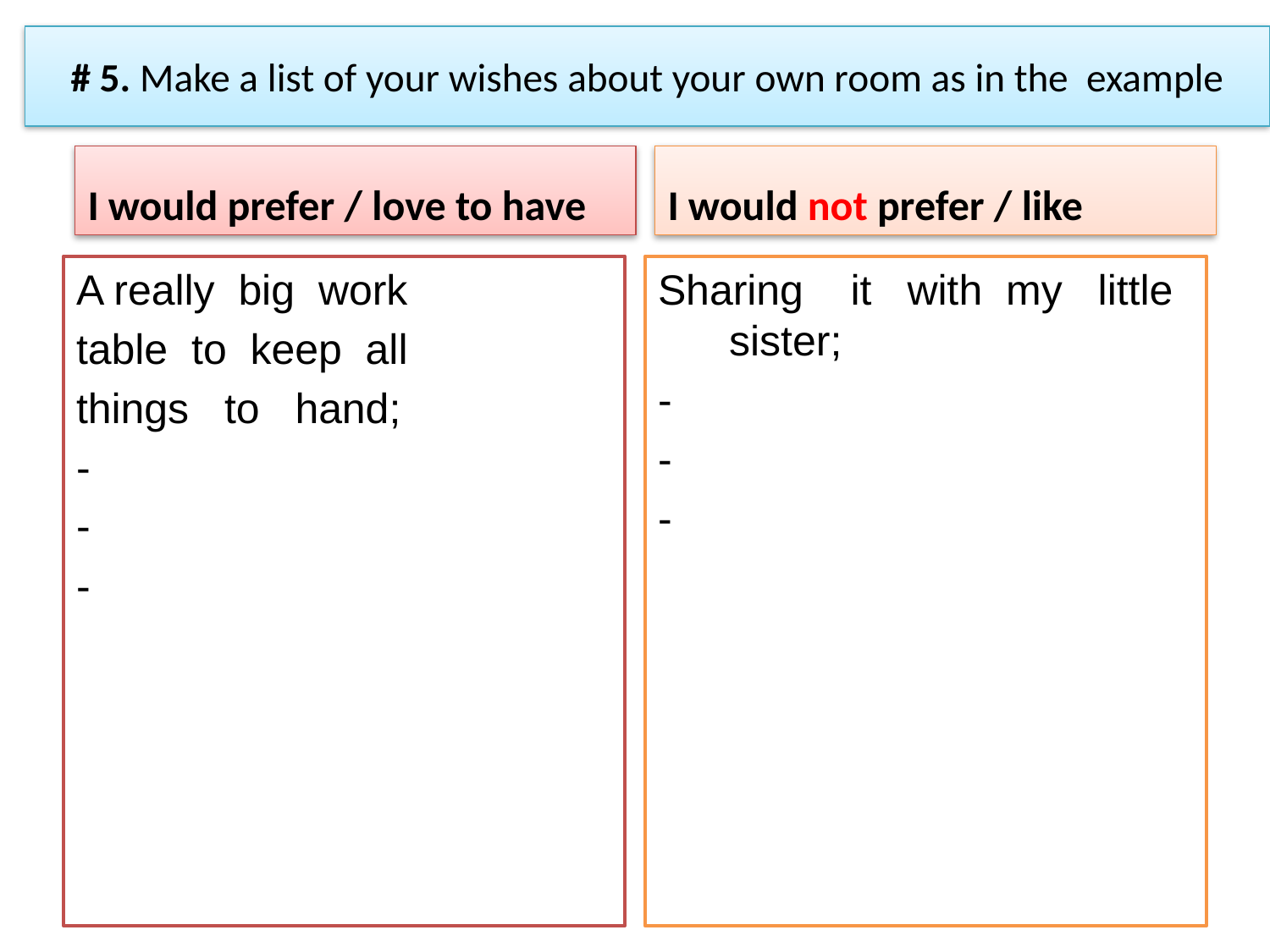

# # 5. Make a list of your wishes about your own room as in the  example
I would prefer / love to have
I would not prefer / like
A really  big  work
table  to  keep  all
things   to   hand;
-
-
-
Sharing    it   with  my   little    sister;
-
-
-